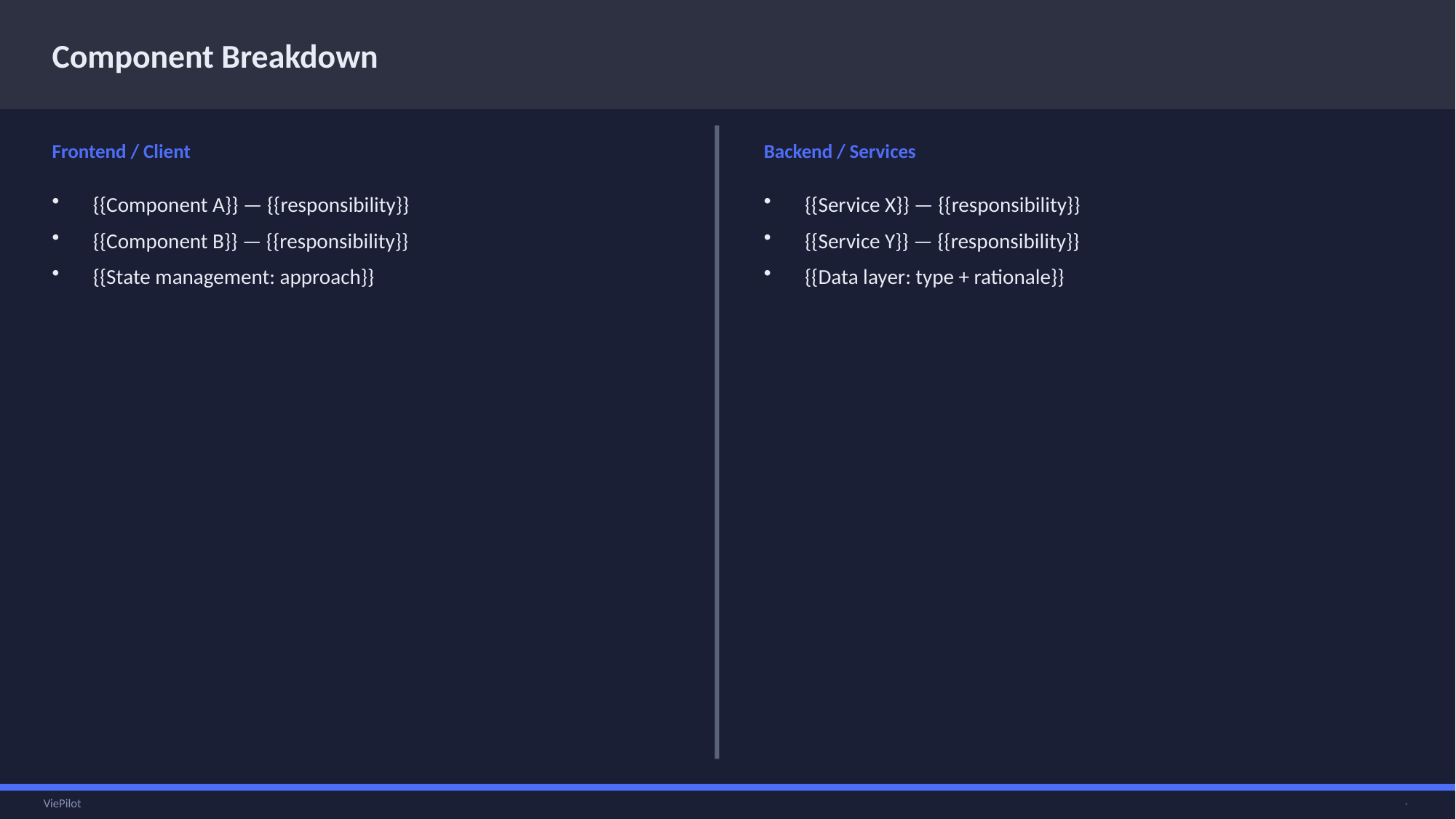

Component Breakdown
Frontend / Client

Backend / Services
{{Component A}} — {{responsibility}}
{{Component B}} — {{responsibility}}
{{State management: approach}}
{{Service X}} — {{responsibility}}
{{Service Y}} — {{responsibility}}
{{Data layer: type + rationale}}